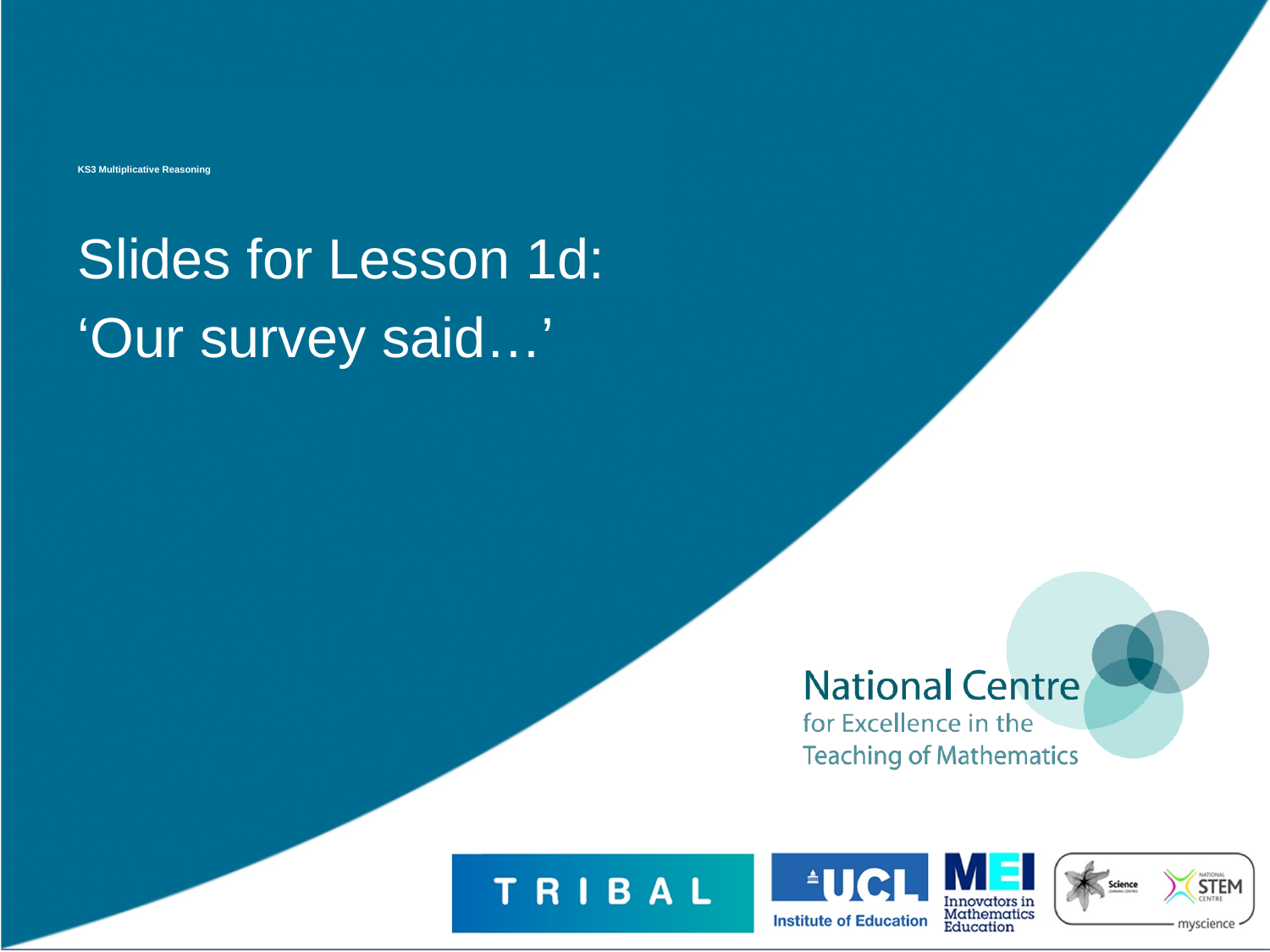

# KS3 Multiplicative Reasoning
Slides for Lesson 1d:
‘Our survey said…’